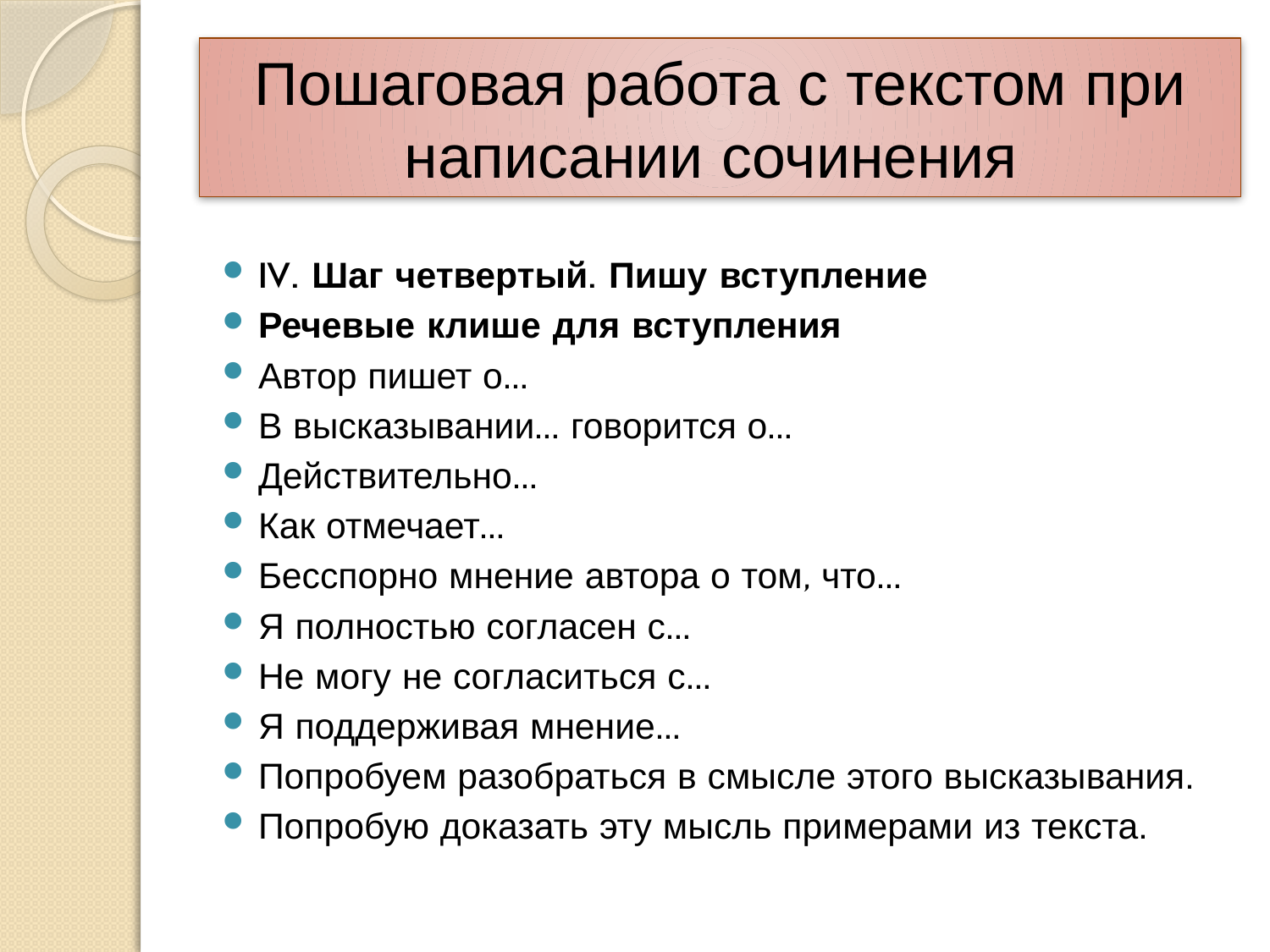

# Пошаговая работа с текстом при написании сочинения
IV. Шаг четвертый. Пишу вступление
Речевые клише для вступления
Автор пишет о…
В высказывании… говорится о…
Действительно…
Как отмечает…
Бесспорно мнение автора о том, что…
Я полностью согласен с…
Не могу не согласиться с…
Я поддерживая мнение…
Попробуем разобраться в смысле этого высказывания.
Попробую доказать эту мысль примерами из текста.